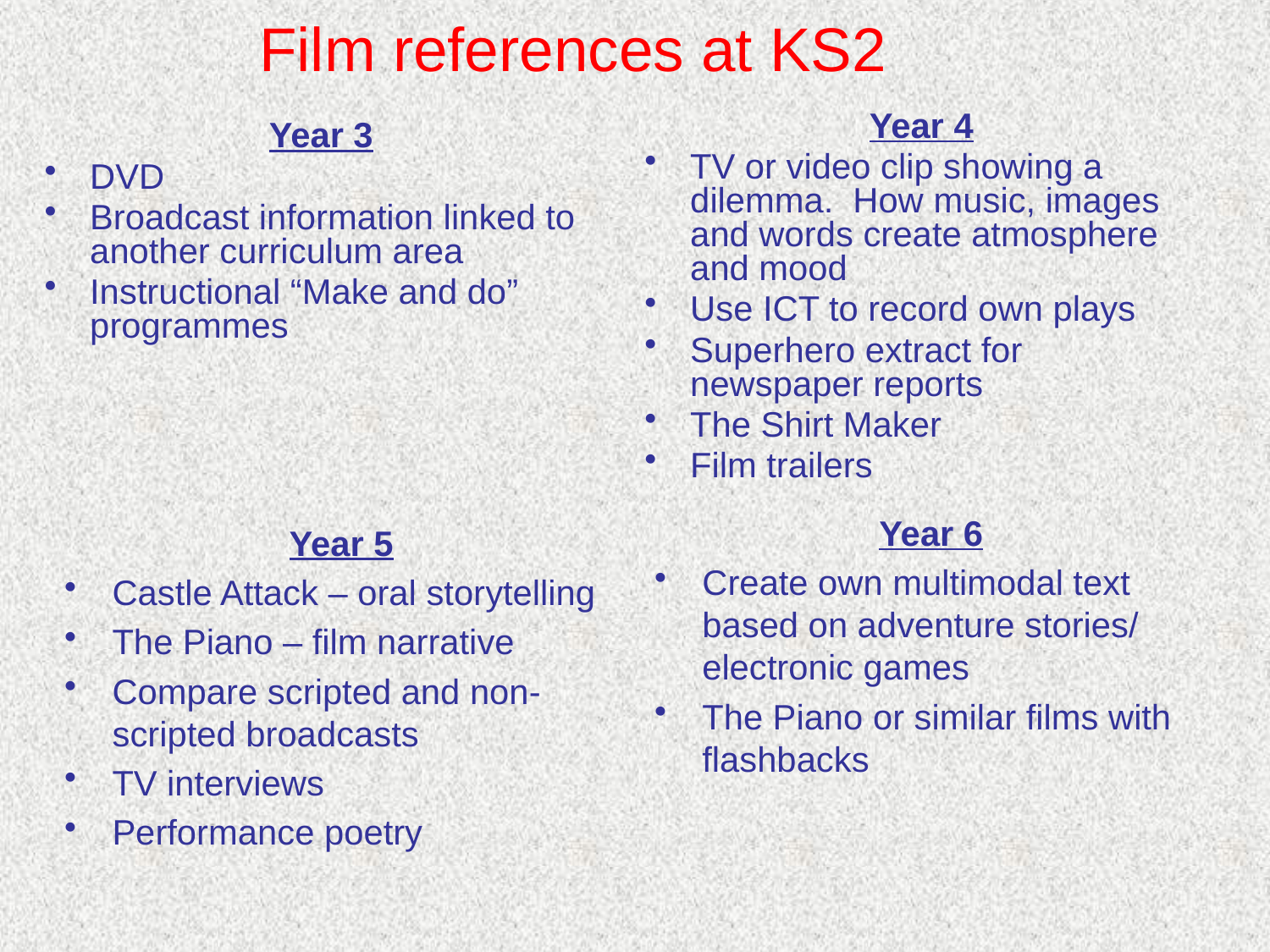

# Film references at KS2
Year 4
TV or video clip showing a dilemma.  How music, images and words create atmosphere and mood
Use ICT to record own plays
Superhero extract for newspaper reports
The Shirt Maker
Film trailers

Year 3
DVD
Broadcast information linked to another curriculum area
Instructional “Make and do” programmes
Year 6
Create own multimodal text based on adventure stories/ electronic games
The Piano or similar films with flashbacks

Year 5
Castle Attack – oral storytelling
The Piano – film narrative
Compare scripted and non-scripted broadcasts
TV interviews
Performance poetry